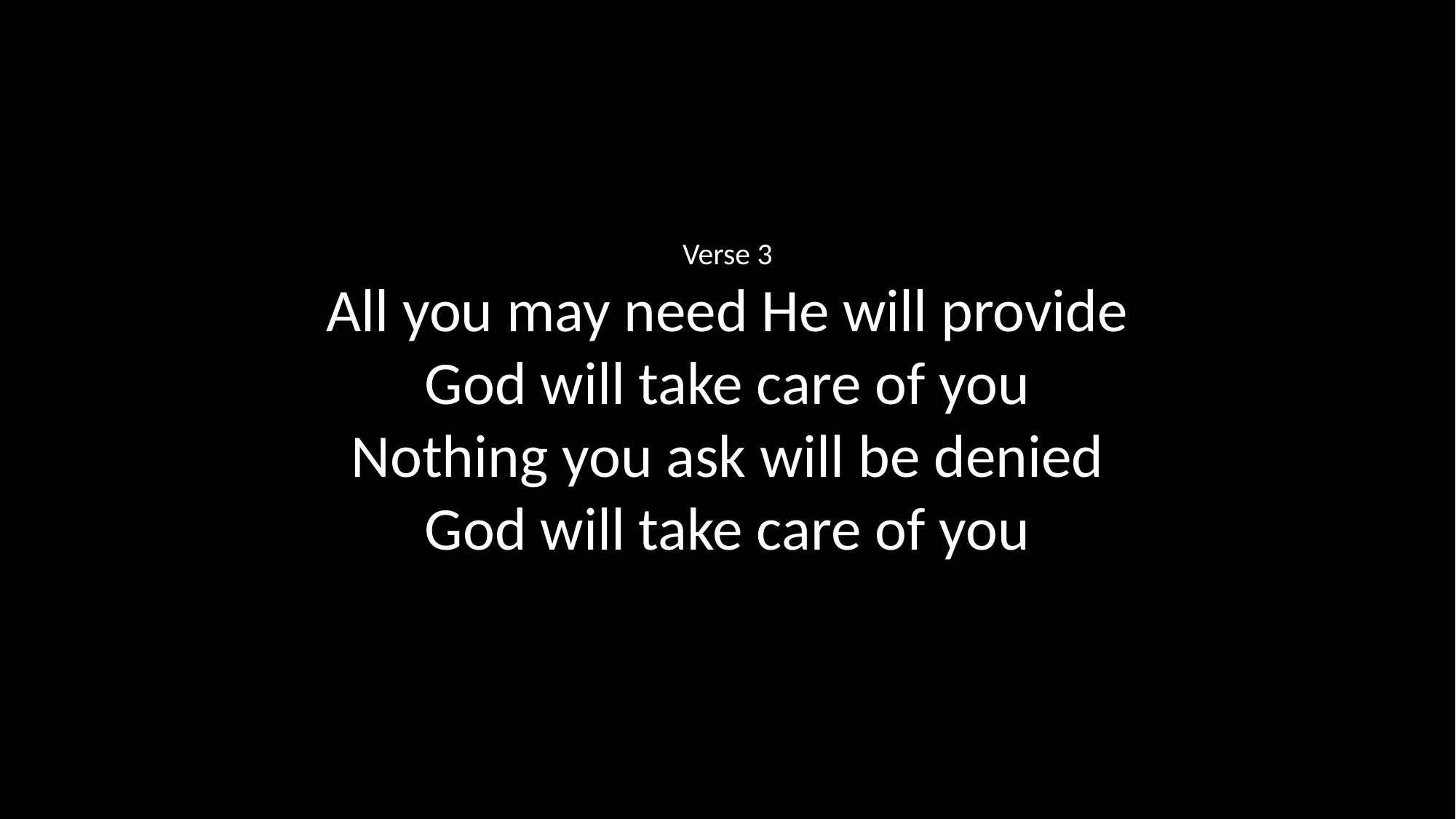

Verse 3
All you may need He will provide
God will take care of you
Nothing you ask will be denied
God will take care of you